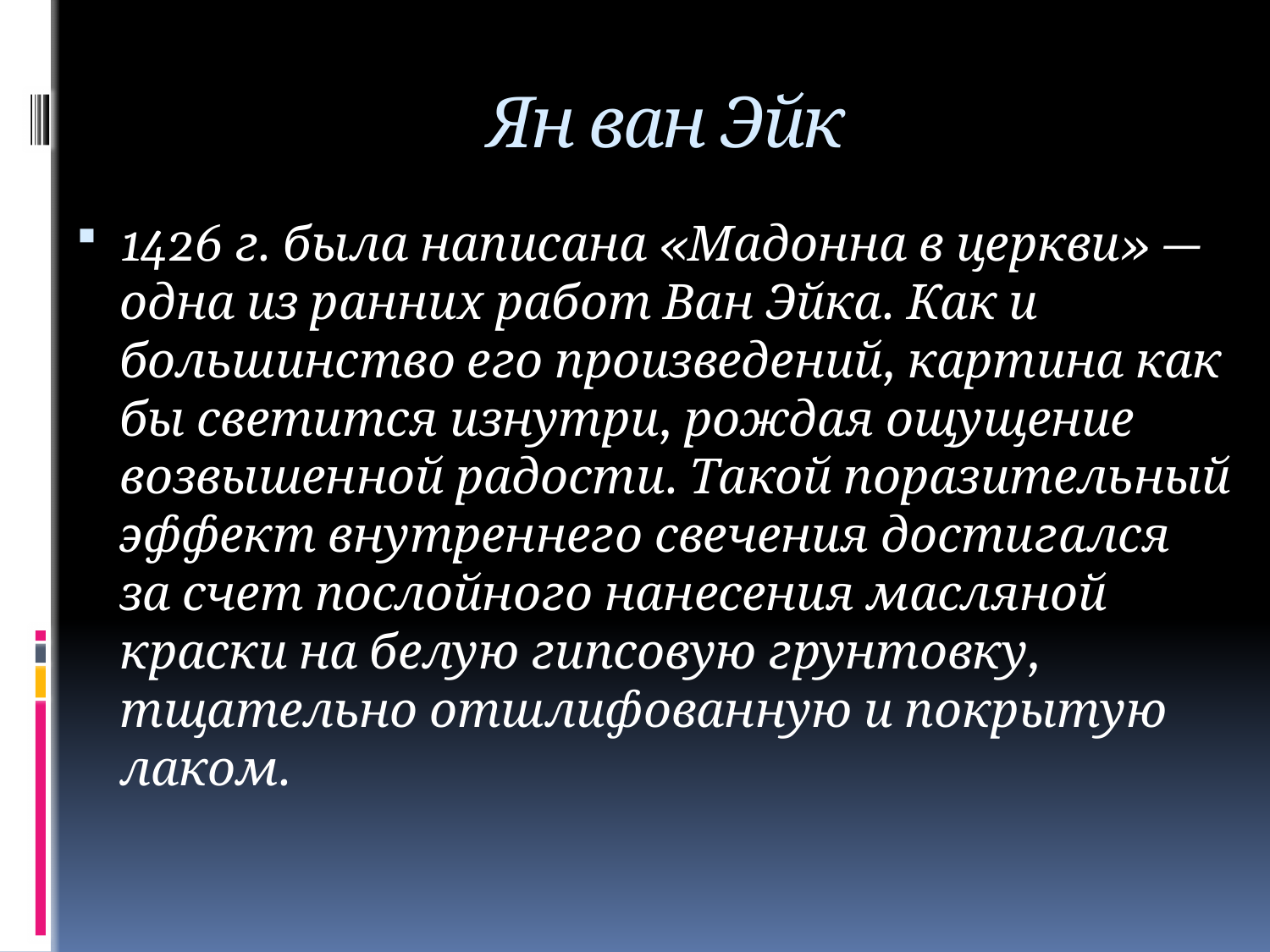

# Ян ван Эйк
1426 г. была написана «Мадонна в церкви» — одна из ранних работ Ван Эйка. Как и большинство его произведений, картина как бы светится изнутри, рождая ощущение возвышенной радости. Такой поразительный эффект внутреннего свечения достигался за счет послойного нанесения масляной краски на белую гипсовую грунтовку, тщательно отшлифованную и покрытую лаком.